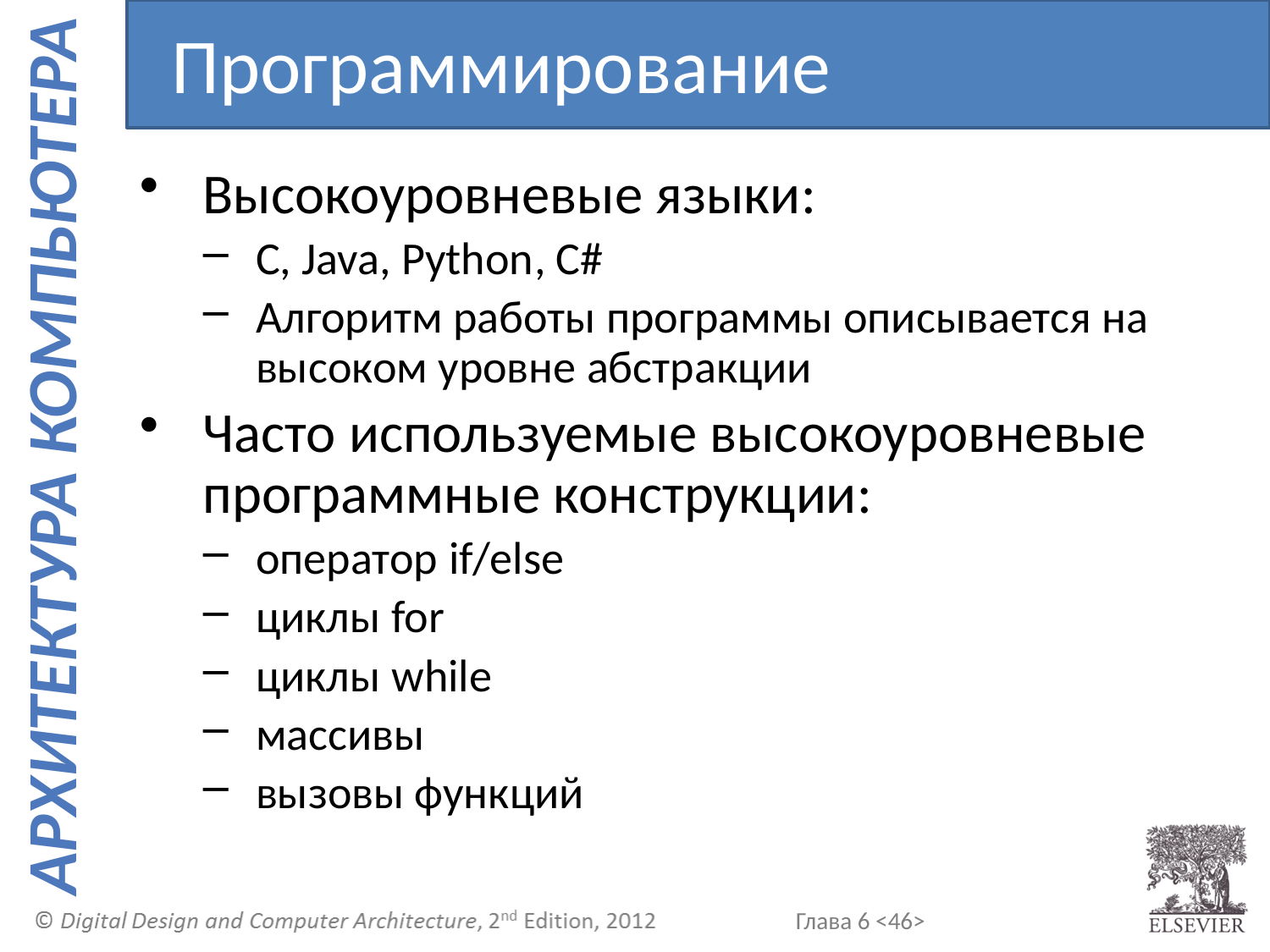

Программирование
Высокоуровневые языки:
C, Java, Python, C#
Алгоритм работы программы описывается на высоком уровне абстракции
Часто используемые высокоуровневые программные конструкции:
оператор if/else
циклы for
циклы while
массивы
вызовы функций